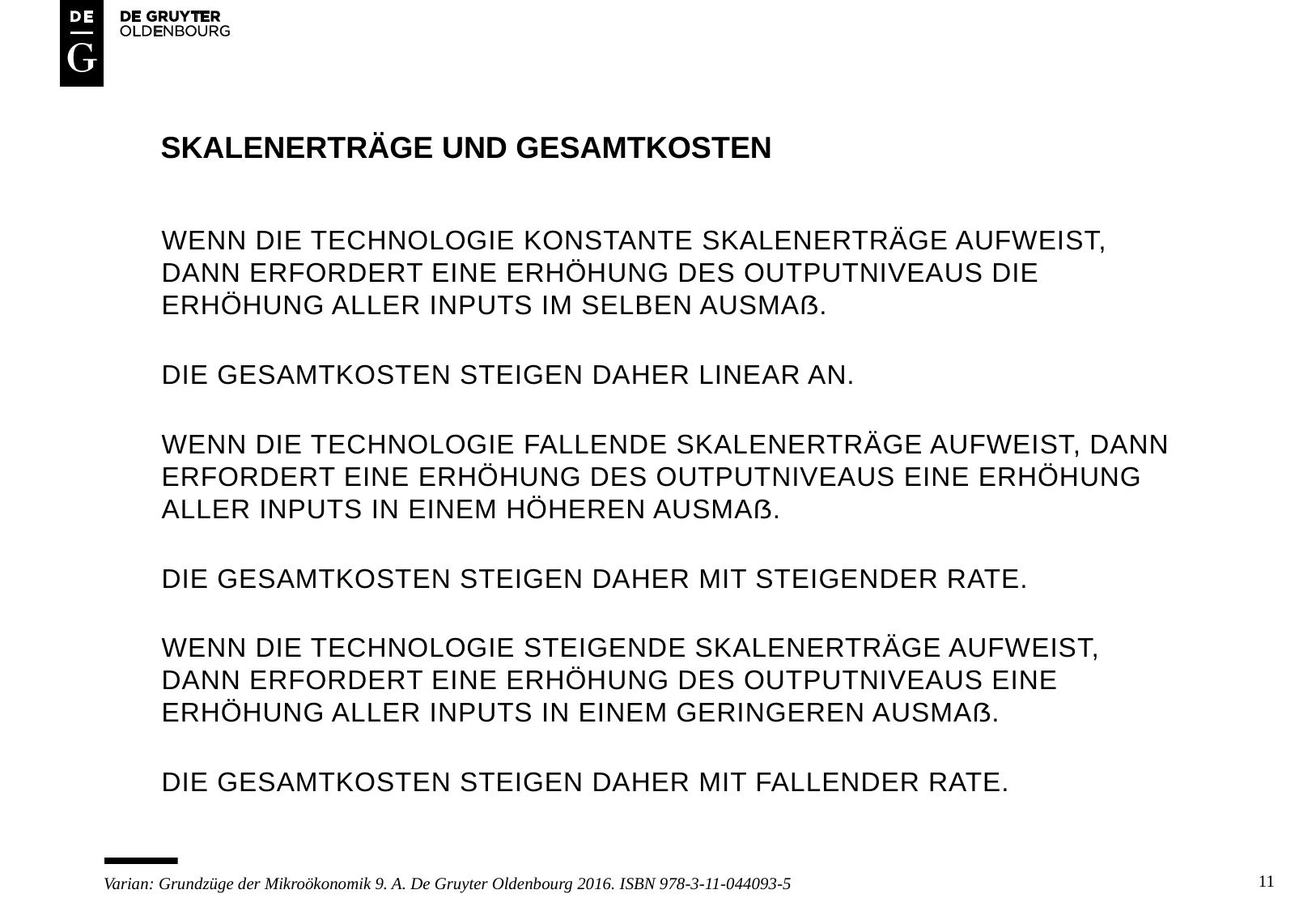

# Skalenerträge und gesamtkosten

Wenn die technologie konstante skalenerträge aufweist, dann erfordert EINE ERHÖHUNG des outputniveaus die ERHÖHUNG aller inputs IM SELBEN AUSMAß.
Die gesamtkosten STEIGEN DAHER LINEAR AN.
Wenn die technologie fallende skalenerträge aufweist, dann erfordert eine ERHÖHUNG des outputniveaus EINE ERHÖHUNG aller inputs IN EINEM HÖHEREN AUSMAß.
Die gesamtkosten steigen DAHER MIT STEIGENDER RATE.
Wenn die technologie steigende skalenerträge aufweist, dann erfordert eine ERHÖHUNG des outputniveaus EINE ERHÖHUNG aller inputs IN EINEM GERINGEREN AUSMAß.
Die gesamtkosten STEIGEN DAHER MIT FALLENDER RATE.
11
Varian: Grundzüge der Mikroökonomik 9. A. De Gruyter Oldenbourg 2016. ISBN 978-3-11-044093-5